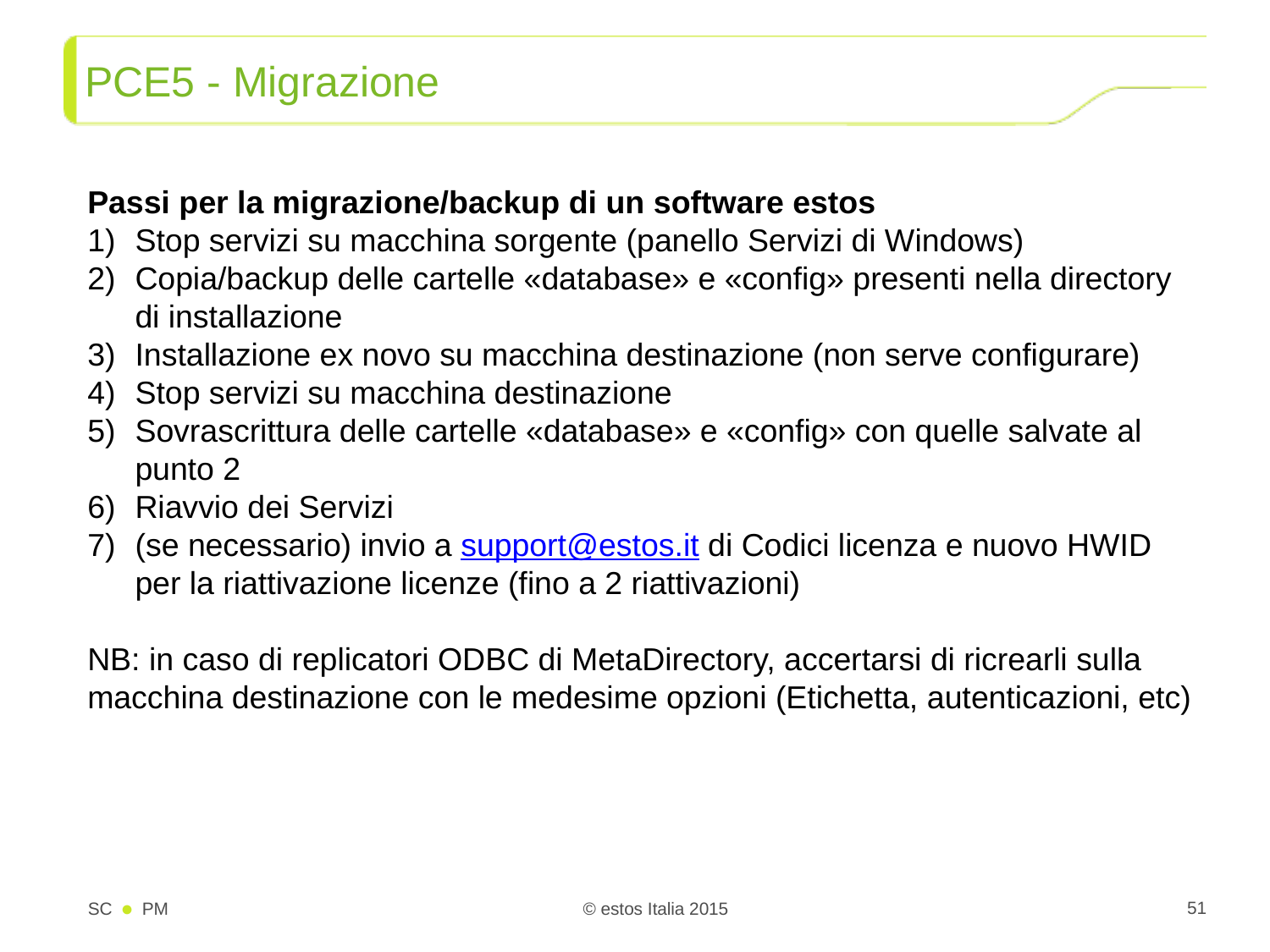

# PCE5 - Migrazione
Passi per la migrazione/backup di un software estos
Stop servizi su macchina sorgente (panello Servizi di Windows)
Copia/backup delle cartelle «database» e «config» presenti nella directory di installazione
Installazione ex novo su macchina destinazione (non serve configurare)
Stop servizi su macchina destinazione
Sovrascrittura delle cartelle «database» e «config» con quelle salvate al punto 2
Riavvio dei Servizi
(se necessario) invio a support@estos.it di Codici licenza e nuovo HWID per la riattivazione licenze (fino a 2 riattivazioni)

NB: in caso di replicatori ODBC di MetaDirectory, accertarsi di ricrearli sulla macchina destinazione con le medesime opzioni (Etichetta, autenticazioni, etc)

SC
PM
51